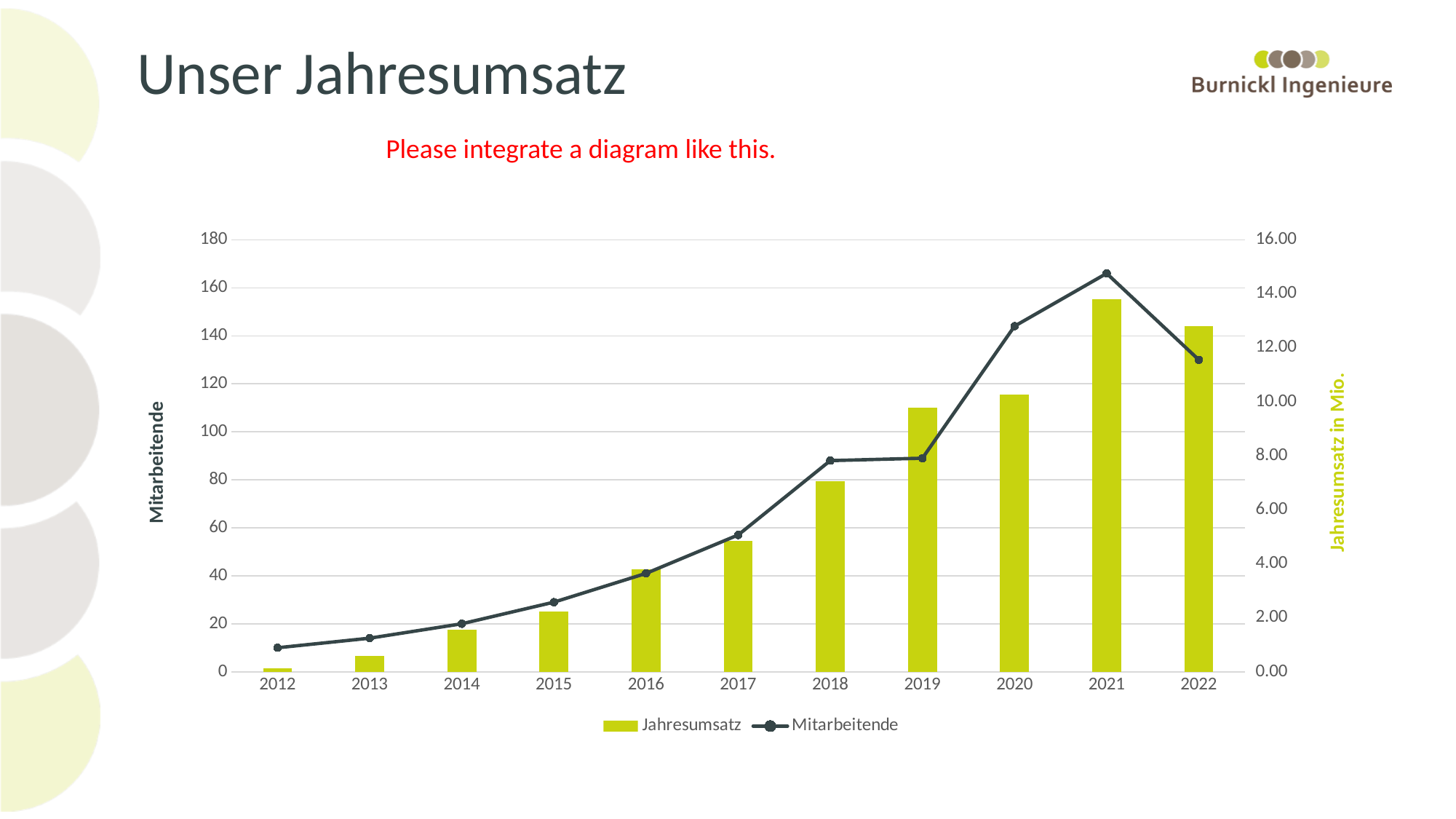

# Unser Jahresumsatz
Please integrate a diagram like this.